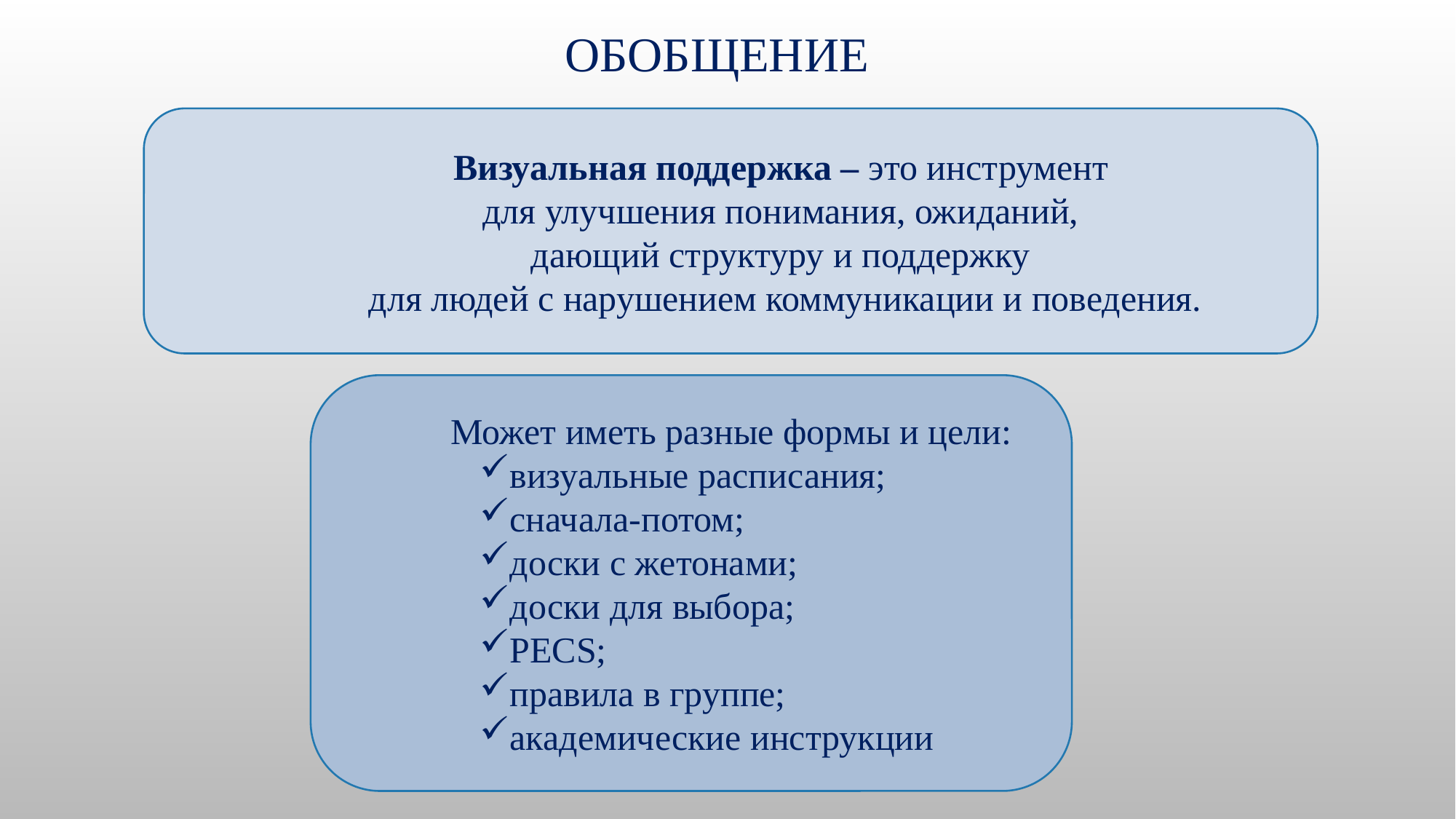

# ОБОБЩЕНИЕ
Визуальная поддержка – это инструмент
для улучшения понимания, ожиданий,
дающий структуру и поддержку
для людей с нарушением коммуникации и поведения.
Может иметь разные формы и цели:
визуальные расписания;
сначала-потом;
доски с жетонами;
доски для выбора;
PECS;
правила в группе;
академические инструкции